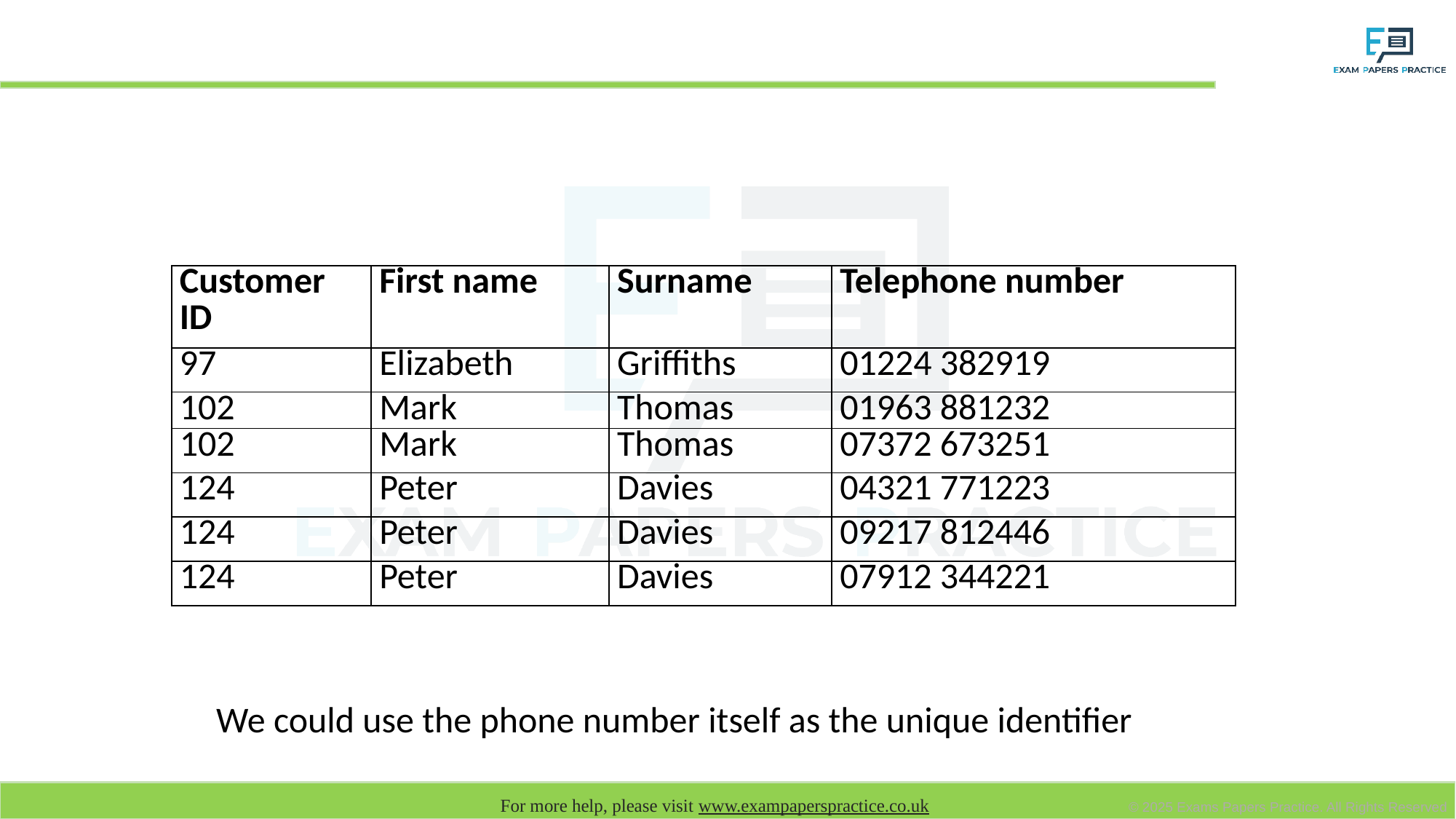

# Normalised 1NF: Remove repeating groups
| Customer ID | First name | Surname | Telephone number |
| --- | --- | --- | --- |
| 97 | Elizabeth | Griffiths | 01224 382919 |
| 102 | Mark | Thomas | 01963 881232 |
| 102 | Mark | Thomas | 07372 673251 |
| 124 | Peter | Davies | 04321 771223 |
| 124 | Peter | Davies | 09217 812446 |
| 124 | Peter | Davies | 07912 344221 |
We could use the phone number itself as the unique identifier